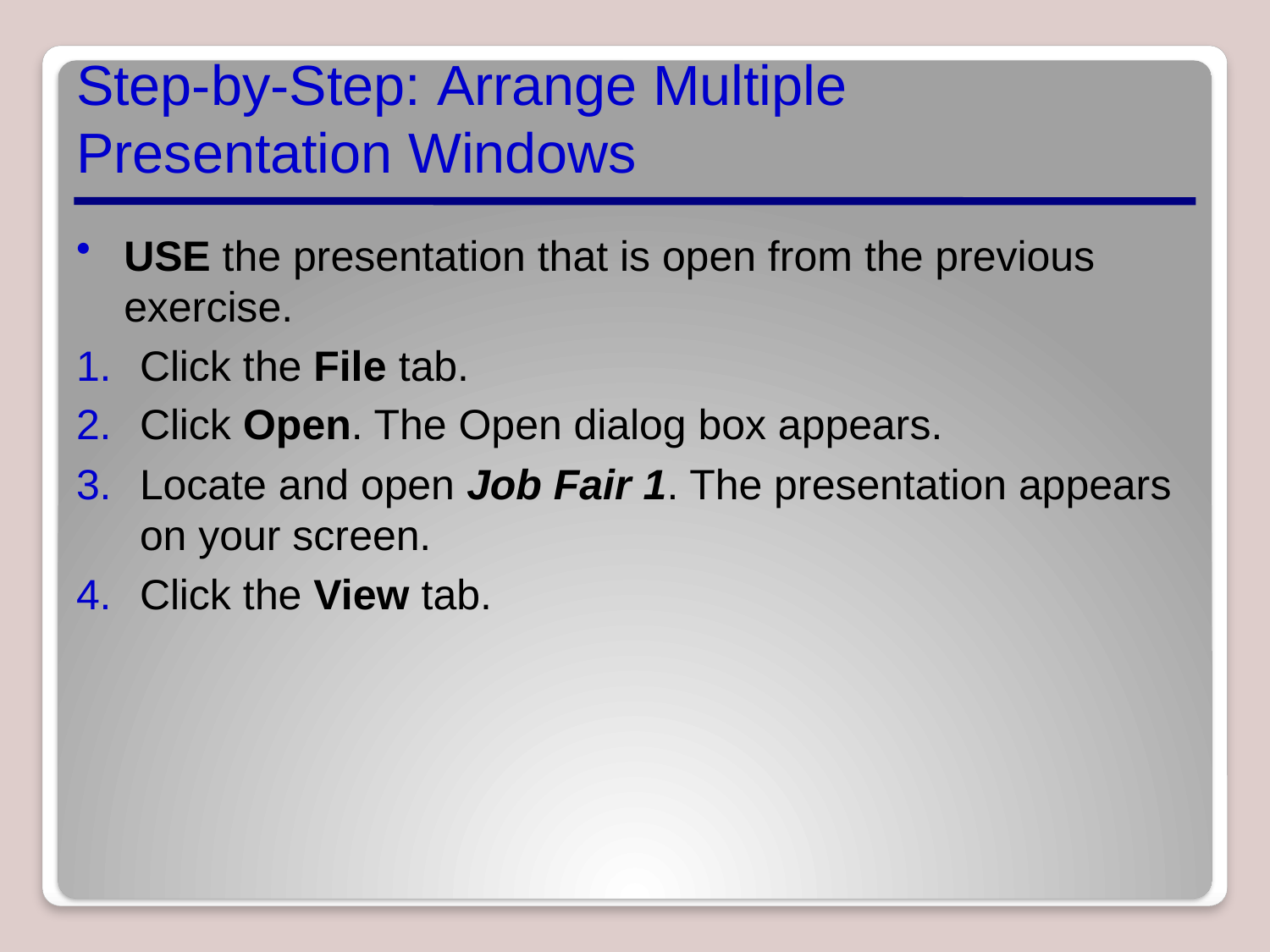

# Step-by-Step: Arrange Multiple Presentation Windows
USE the presentation that is open from the previous exercise.
Click the File tab.
Click Open. The Open dialog box appears.
Locate and open Job Fair 1. The presentation appears on your screen.
Click the View tab.